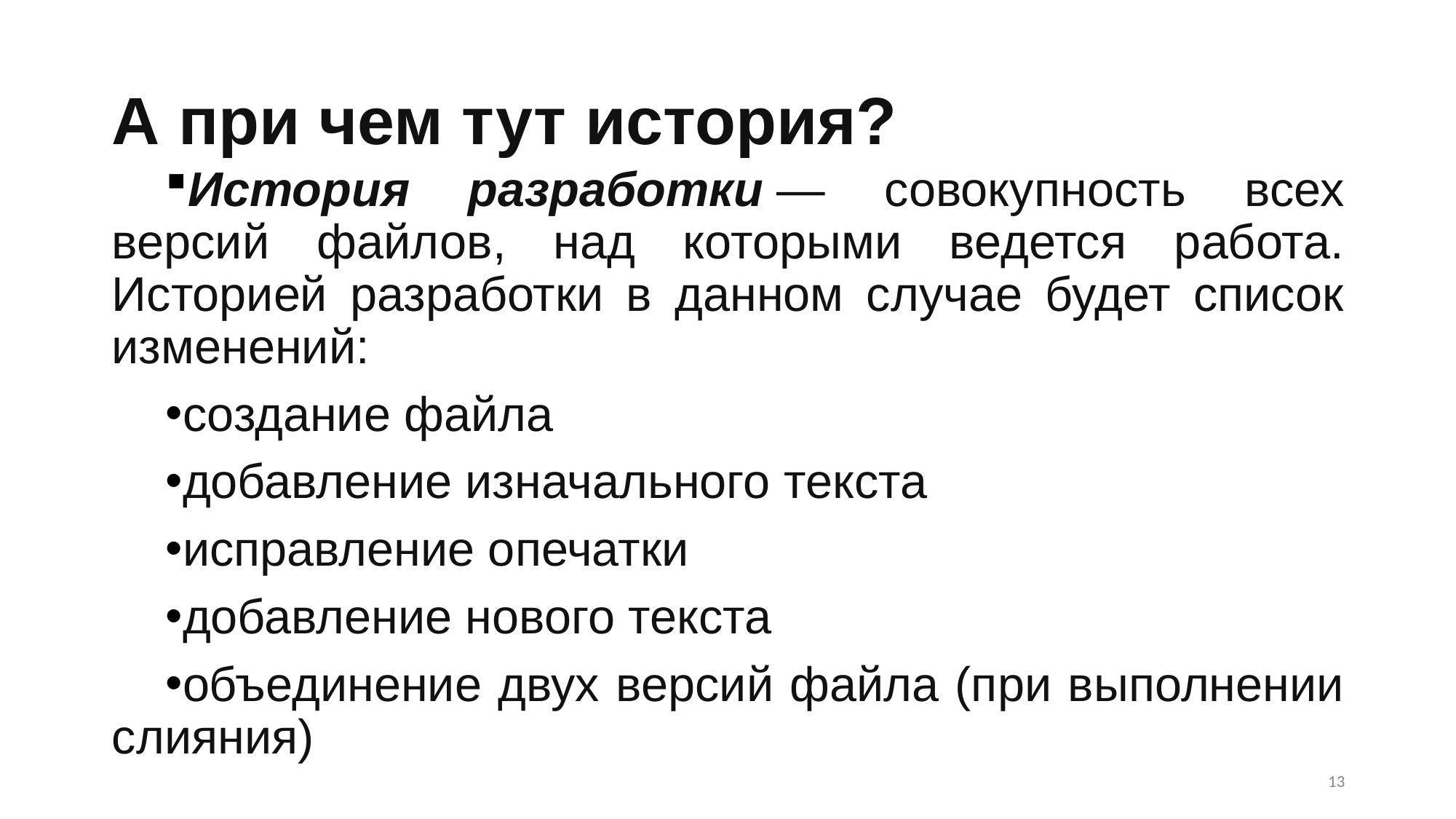

# А при чем тут история?
История разработки — совокупность всех версий файлов, над которыми ведется работа. Историей разработки в данном случае будет список изменений:
создание файла
добавление изначального текста
исправление опечатки
добавление нового текста
объединение двух версий файла (при выполнении слияния)

13